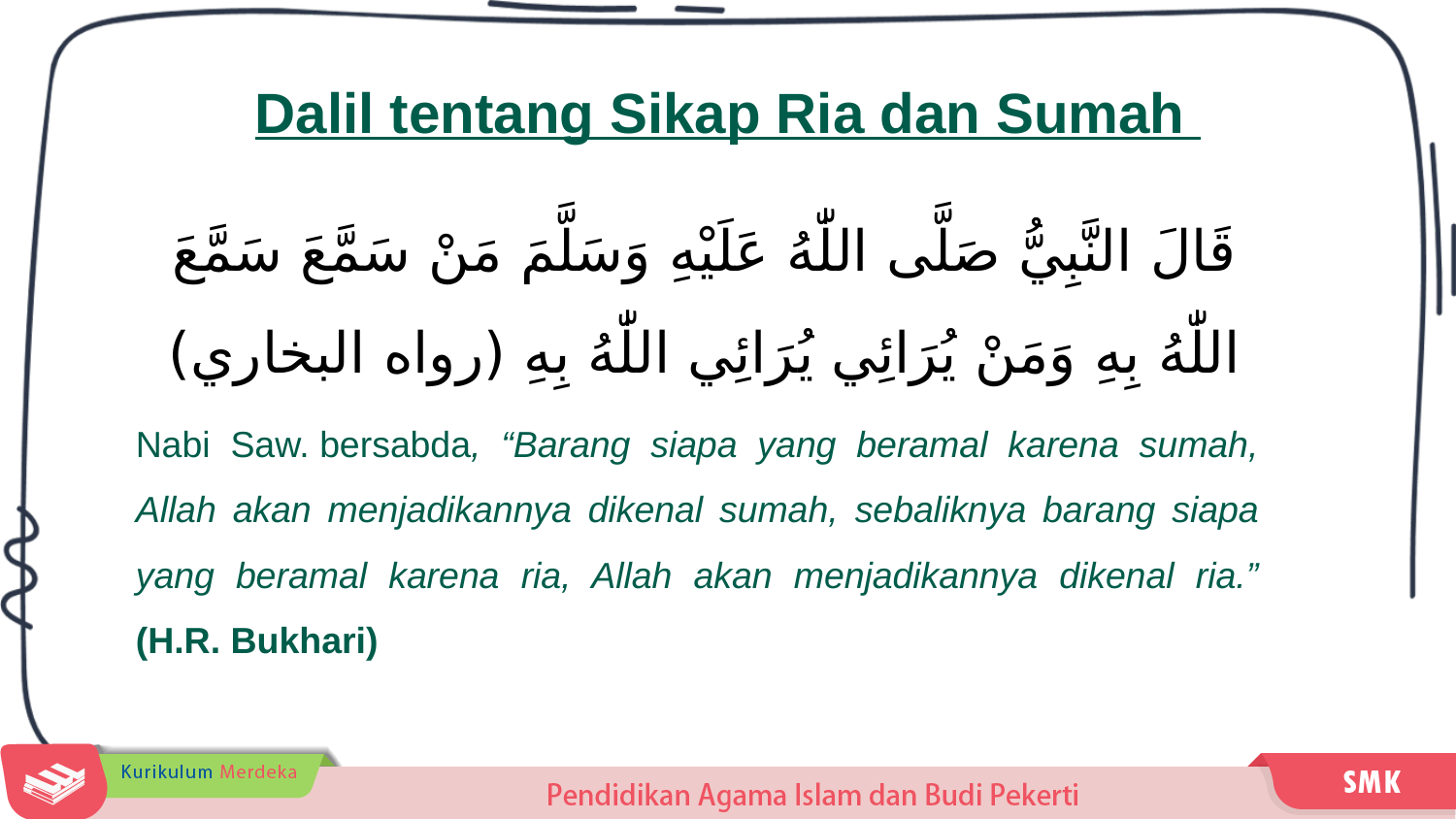

Dalil tentang Sikap Ria dan Sumah
قَالَ النَّبِيُّ صَلَّى اللّٰهُ عَلَيْهِ وَسَلَّمَ مَنْ سَمَّعَ سَمَّعَ اللّٰهُ بِهِ وَمَنْ يُرَائِي يُرَائِي اللّٰهُ بِهِ (رواه البخاري)
Nabi Saw. bersabda, “Barang siapa yang beramal karena sumah, Allah akan menjadikannya dikenal sumah, sebaliknya barang siapa yang beramal karena ria, Allah akan menjadikannya dikenal ria.” (H.R. Bukhari)